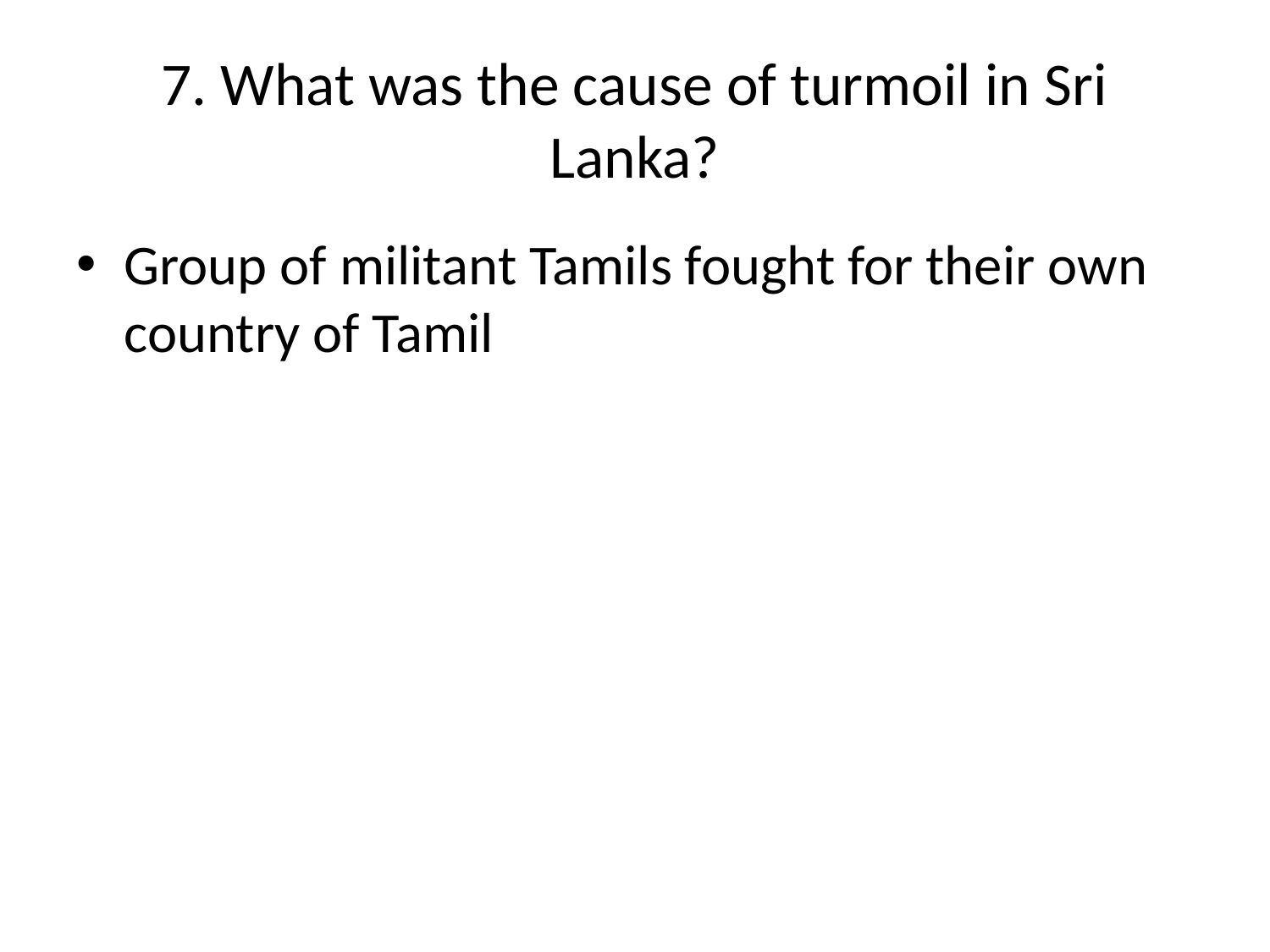

# 7. What was the cause of turmoil in Sri Lanka?
Group of militant Tamils fought for their own country of Tamil